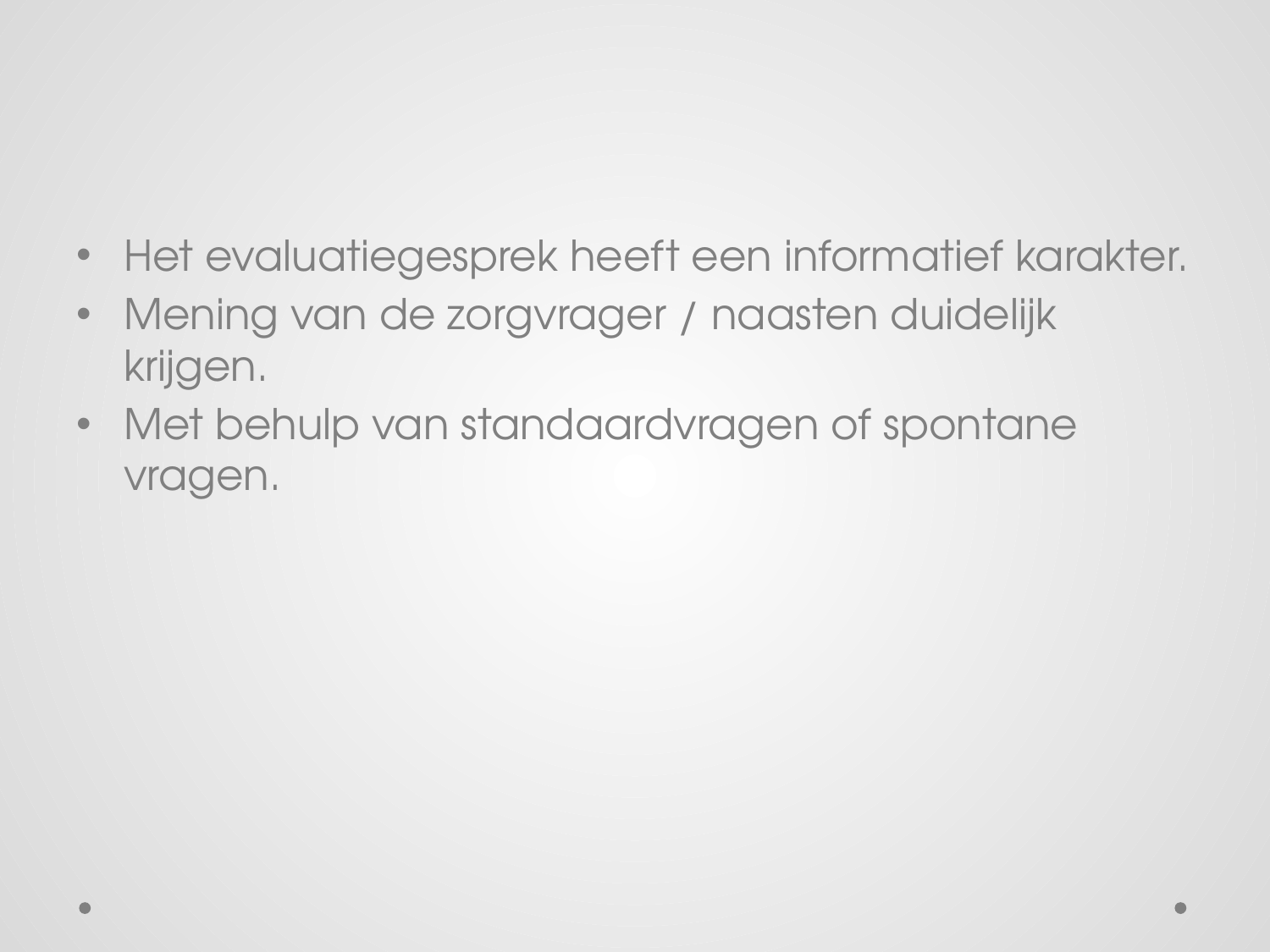

#
Het evaluatiegesprek heeft een informatief karakter.
Mening van de zorgvrager / naasten duidelijk krijgen.
Met behulp van standaardvragen of spontane vragen.